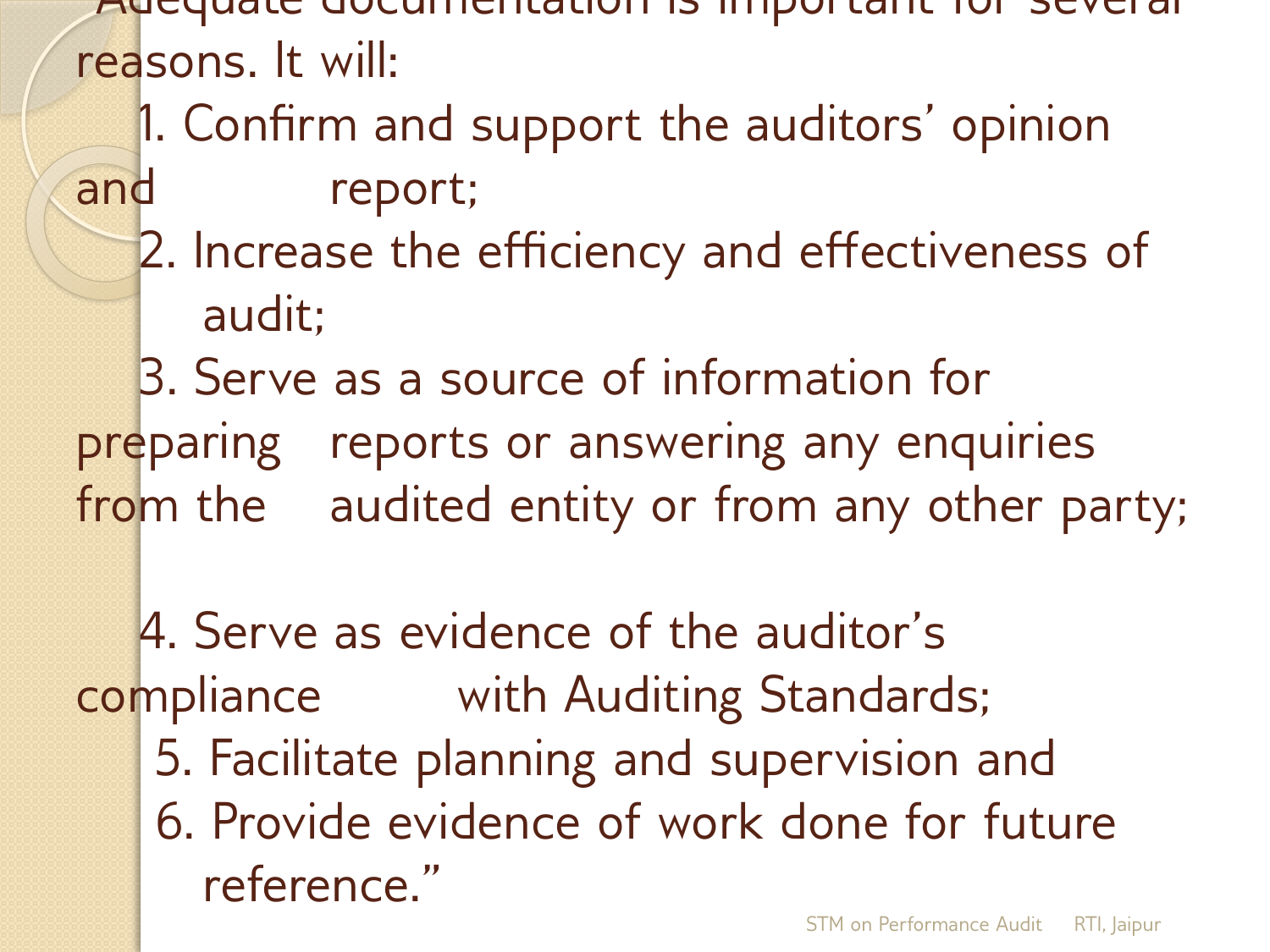

# “Adequate documentation is important for several reasons. It will: 1. Confirm and support the auditors’ opinion and      	report; 2. Increase the efficiency and effectiveness of 	audit; 3. Serve as a source of information for preparing 	reports or answering any enquiries from the 	audited entity or from any other party; 4. Serve as evidence of the auditor’s compliance 	with Auditing Standards; 5. Facilitate planning and supervision and 6. Provide evidence of work done for future 	reference.”
STM on Performance Audit     RTI, Jaipur